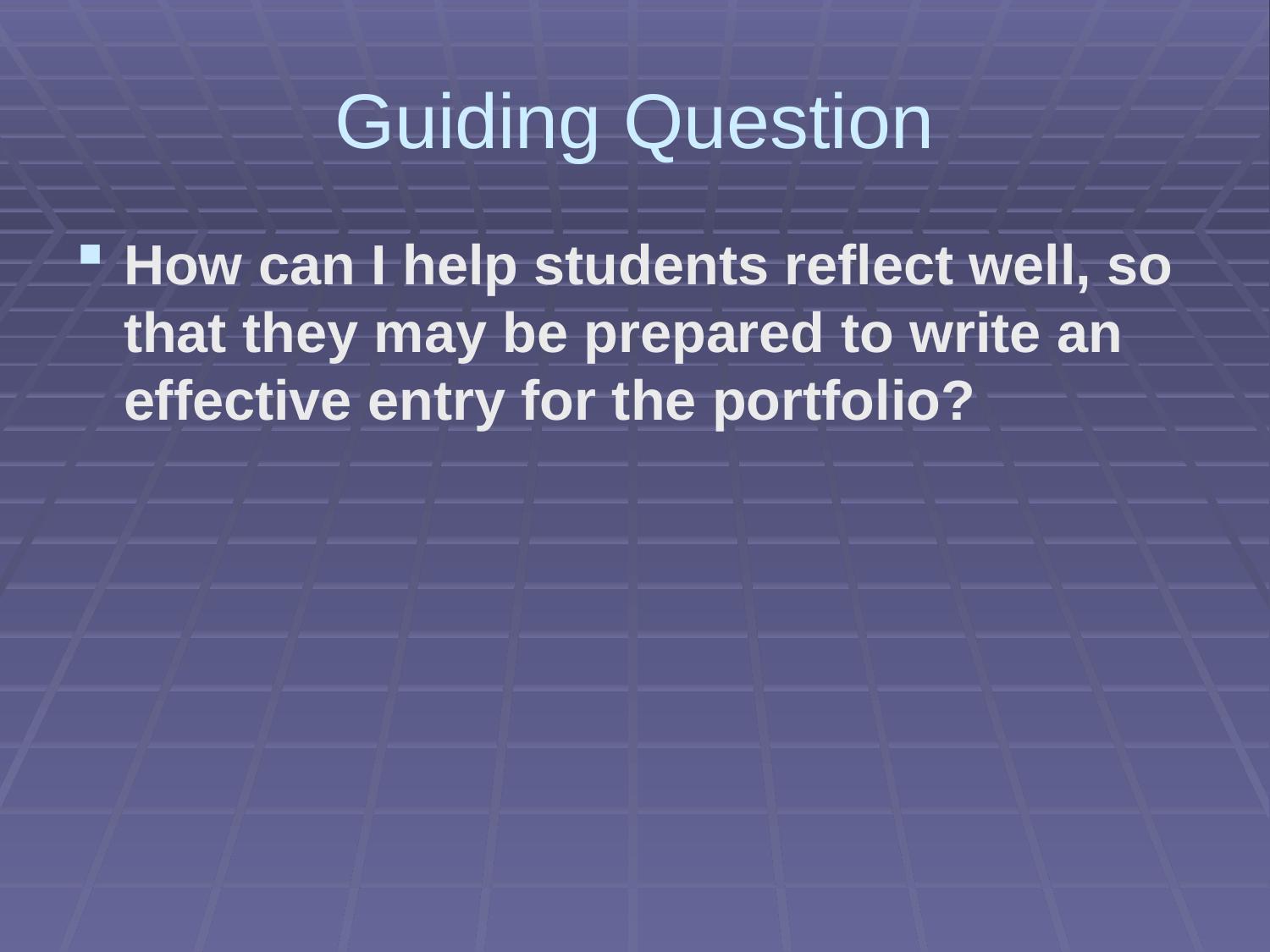

# Guiding Question
How can I help students reflect well, so that they may be prepared to write an effective entry for the portfolio?